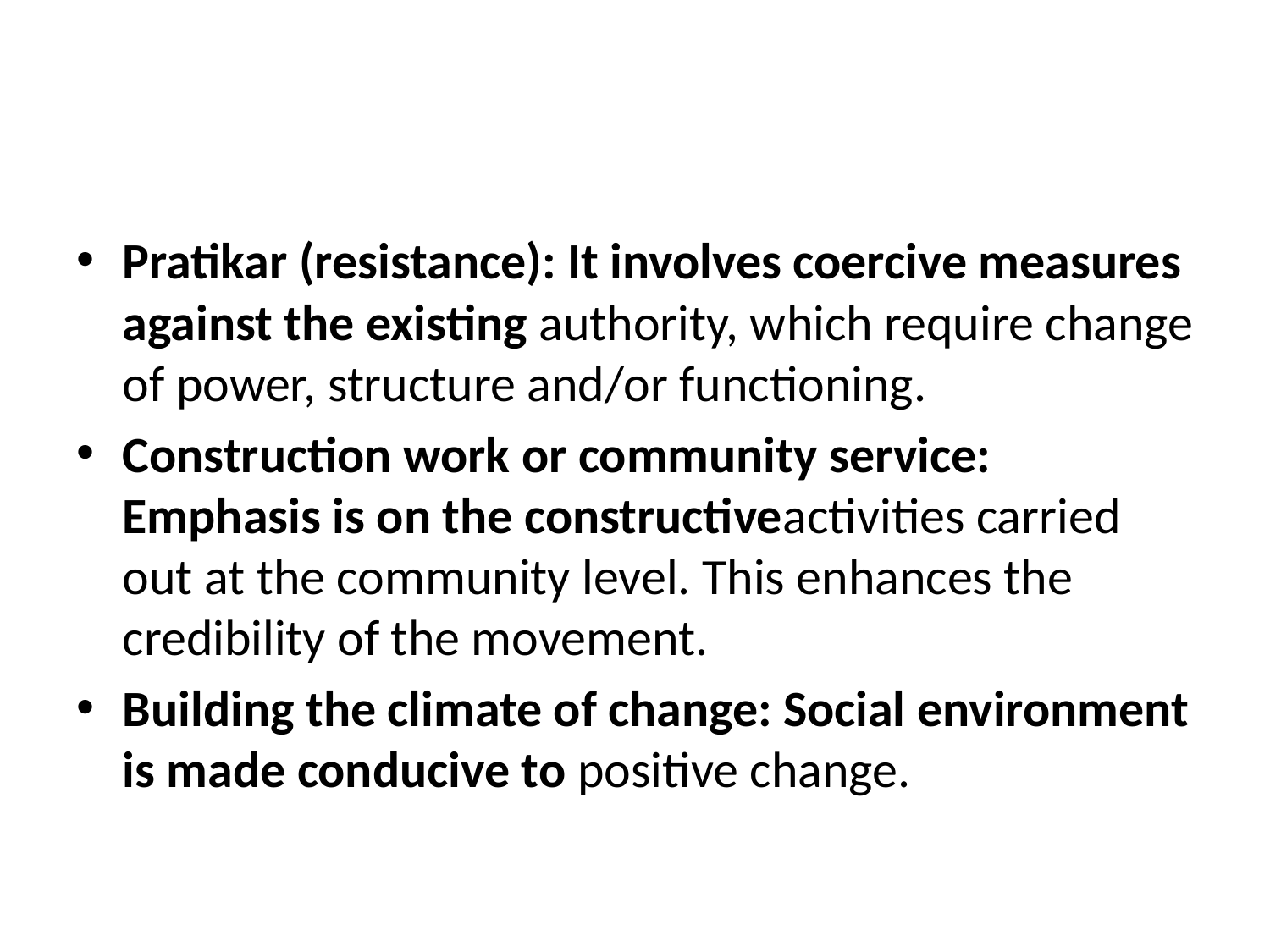

#
Pratikar (resistance): It involves coercive measures against the existing authority, which require change of power, structure and/or functioning.
Construction work or community service: Emphasis is on the constructiveactivities carried out at the community level. This enhances the credibility of the movement.
Building the climate of change: Social environment is made conducive to positive change.